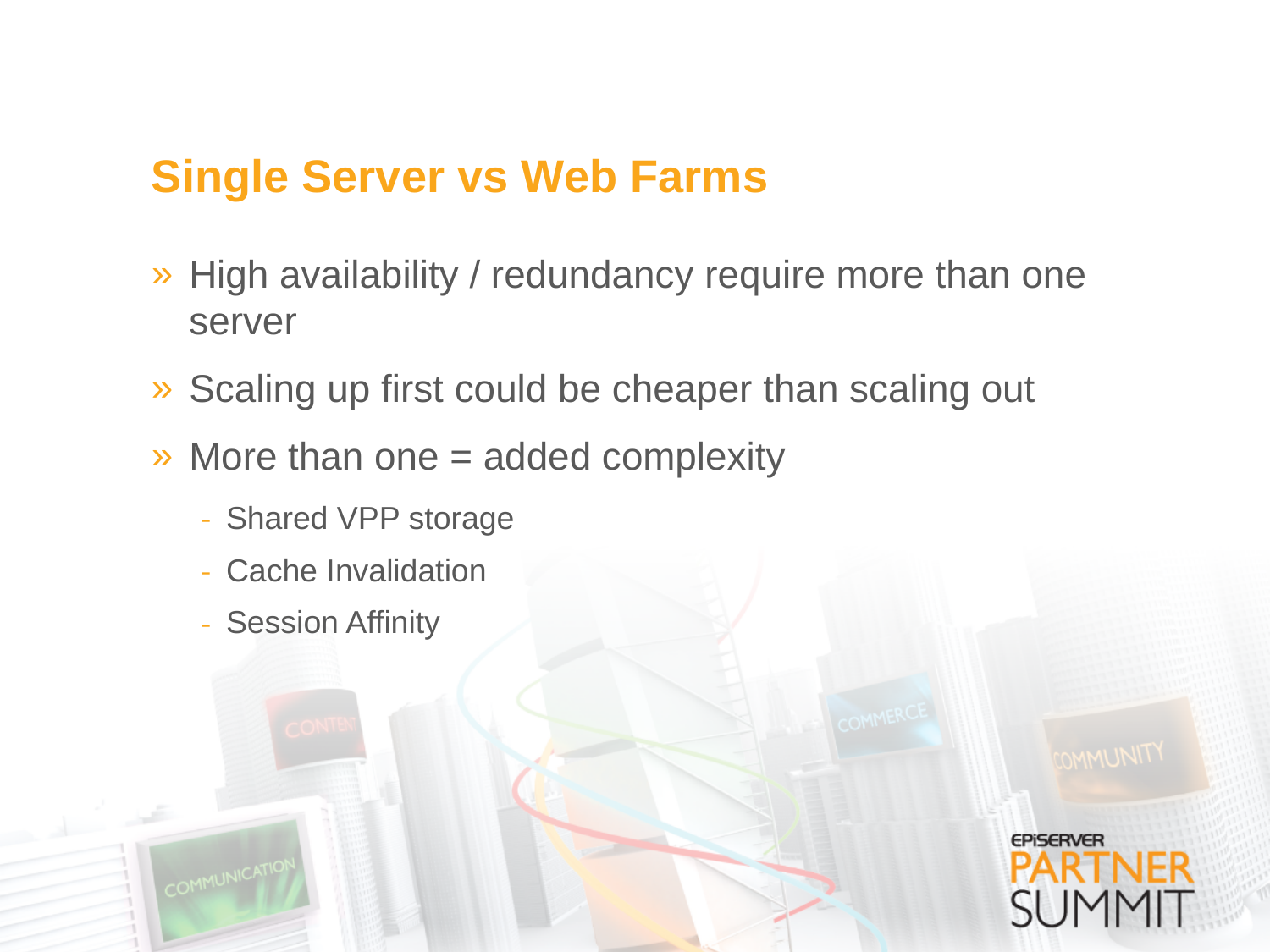

# Single Server vs Web Farms
High availability / redundancy require more than one server
Scaling up first could be cheaper than scaling out
More than one = added complexity
Shared VPP storage
Cache Invalidation
Session Affinity